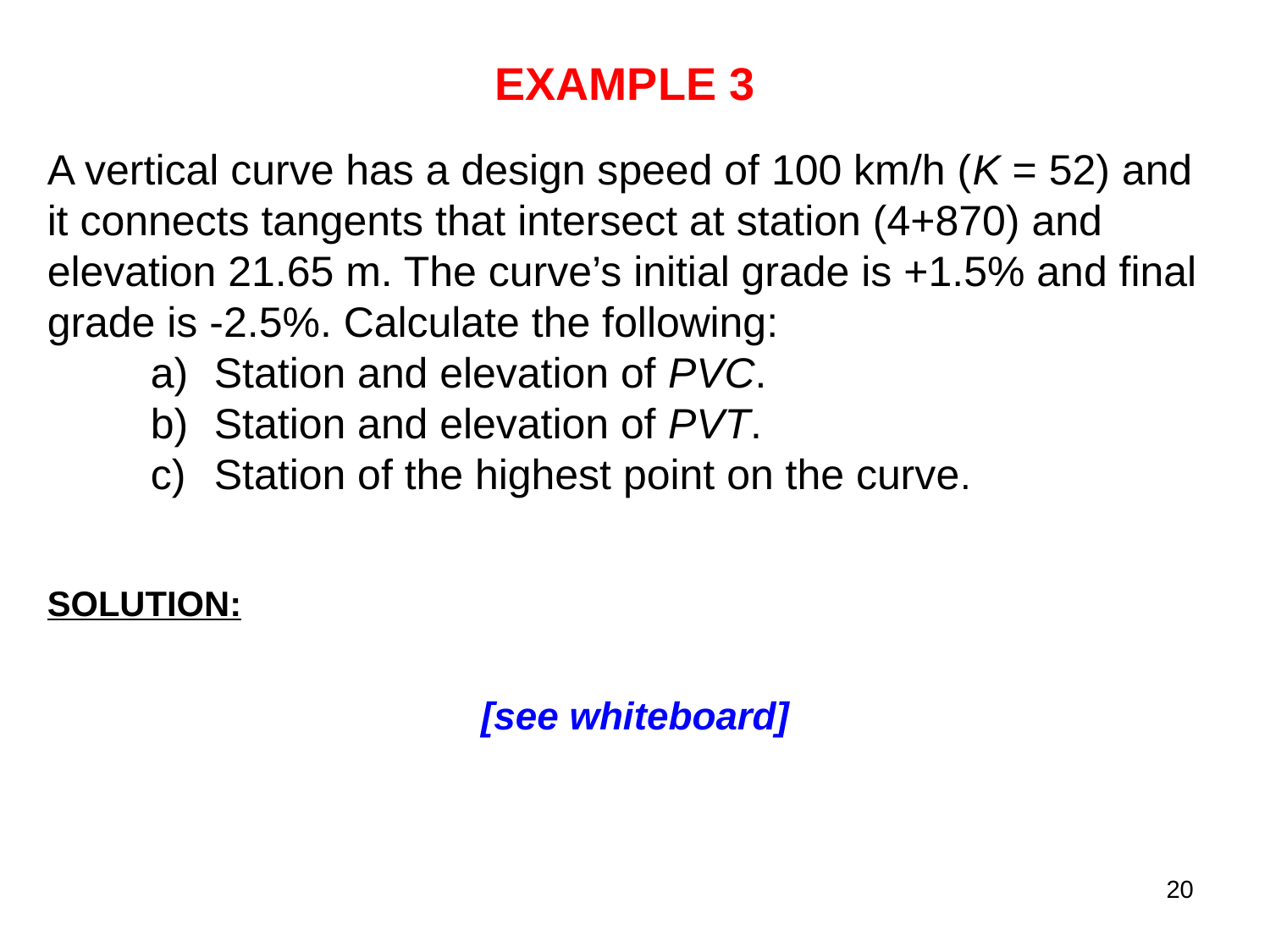

# EXAMPLE 3
A vertical curve has a design speed of 100 km/h (K = 52) and it connects tangents that intersect at station (4+870) and elevation 21.65 m. The curve’s initial grade is +1.5% and final grade is -2.5%. Calculate the following:
Station and elevation of PVC.
Station and elevation of PVT.
Station of the highest point on the curve.

SOLUTION:

[see whiteboard]

20